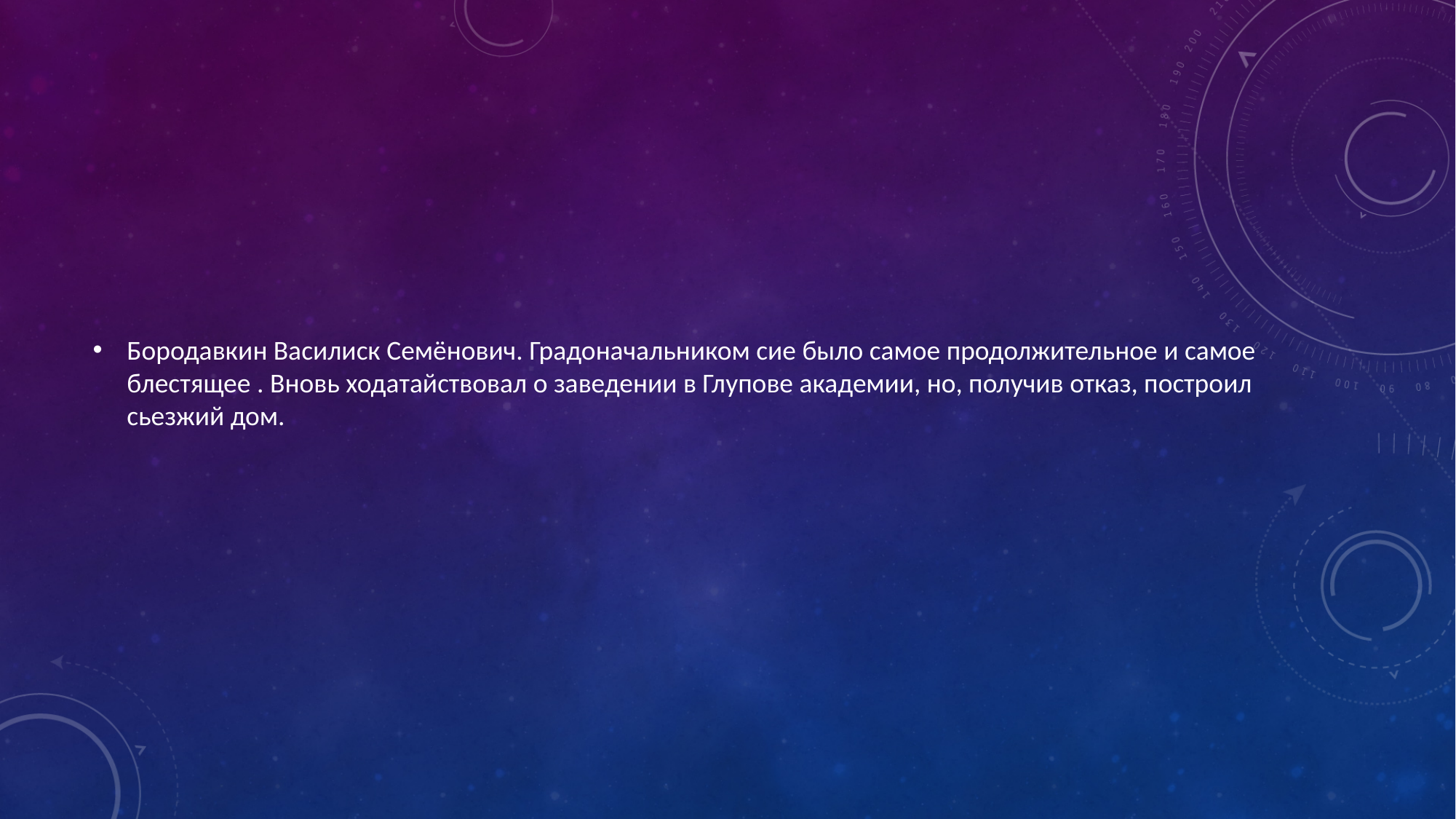

#
Бородавкин Василиск Семёнович. Градоначальником сие было самое продолжительное и самое блестящее . Вновь ходатайствовал о заведении в Глупове академии, но, получив отказ, построил сьезжий дом.